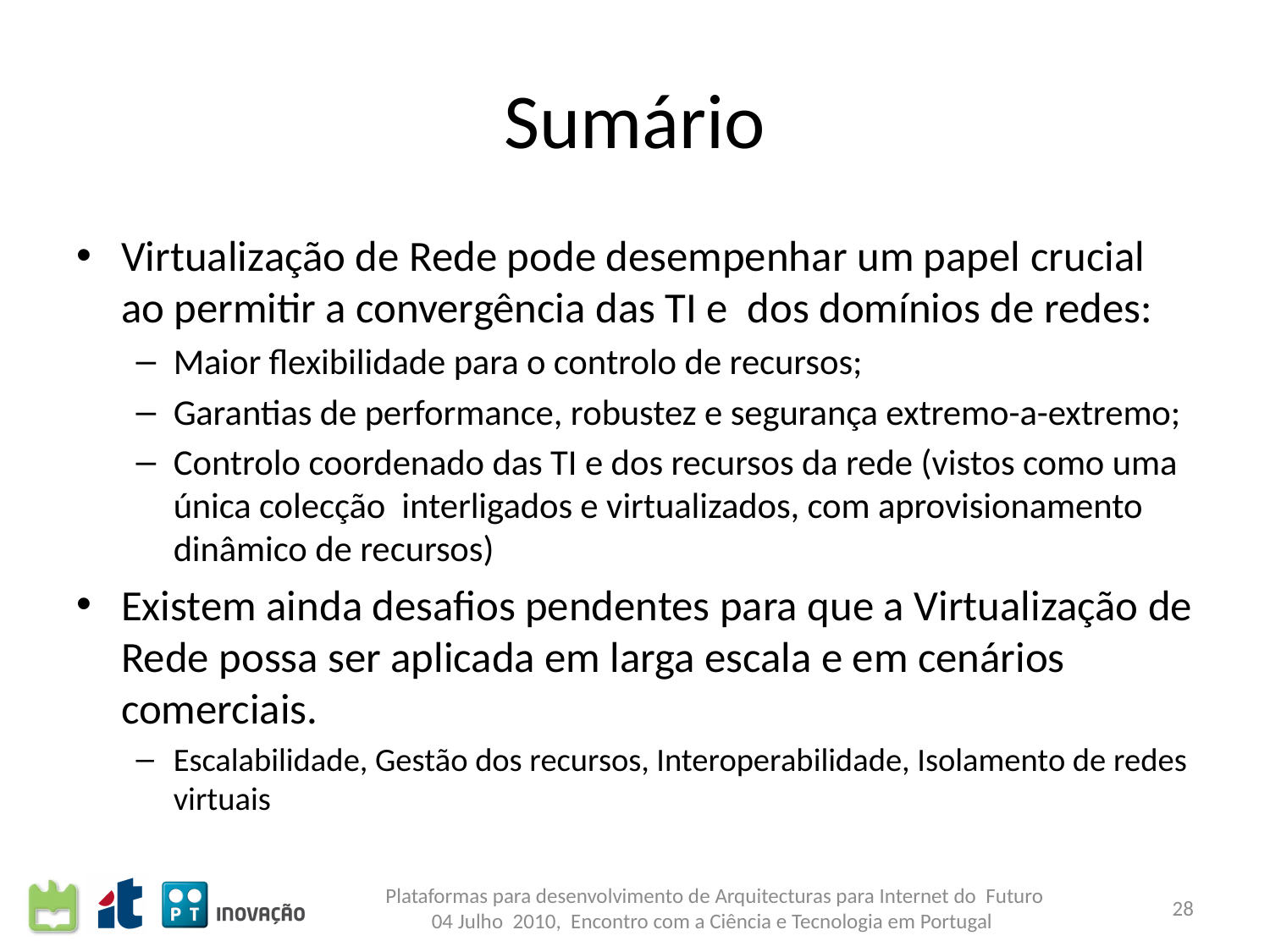

# Sumário
Virtualização de Rede pode desempenhar um papel crucial ao permitir a convergência das TI e  dos domínios de redes:
Maior flexibilidade para o controlo de recursos;
Garantias de performance, robustez e segurança extremo-a-extremo;
Controlo coordenado das TI e dos recursos da rede (vistos como uma única colecção  interligados e virtualizados, com aprovisionamento dinâmico de recursos)
Existem ainda desafios pendentes para que a Virtualização de Rede possa ser aplicada em larga escala e em cenários comerciais.
Escalabilidade, Gestão dos recursos, Interoperabilidade, Isolamento de redes virtuais
Plataformas para desenvolvimento de Arquitecturas para Internet do  Futuro
04 Julho  2010,  Encontro com a Ciência e Tecnologia em Portugal
28